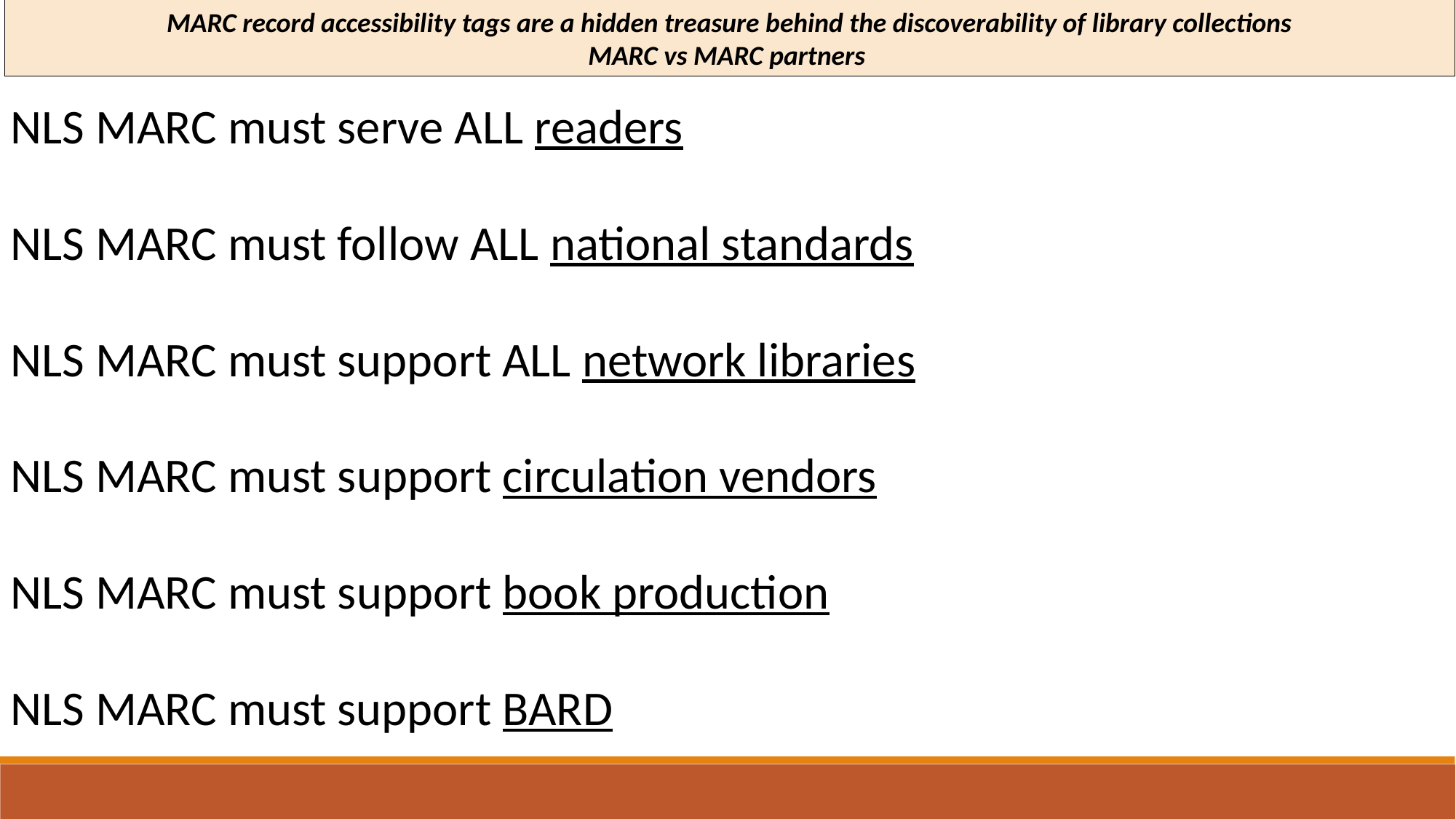

MARC record accessibility tags are a hidden treasure behind the discoverability of library collections
MARC vs MARC partners
NLS MARC must serve ALL readers
NLS MARC must follow ALL national standards
NLS MARC must support ALL network libraries
NLS MARC must support circulation vendors
NLS MARC must support book production
NLS MARC must support BARD